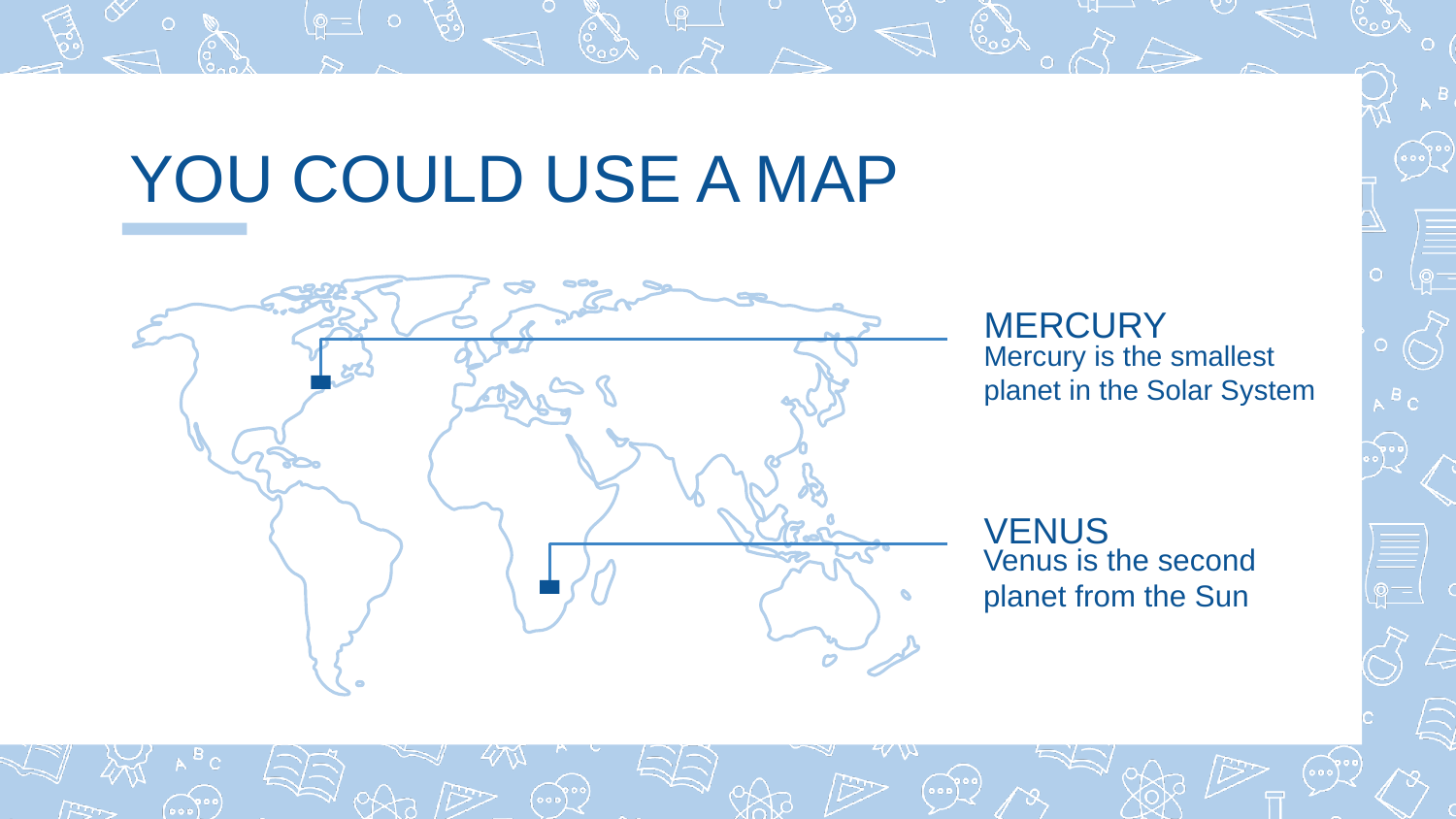

# YOU COULD USE A MAP

MERCURY
Mercury is the smallest planet in the Solar System

VENUS
Venus is the second planet from the Sun